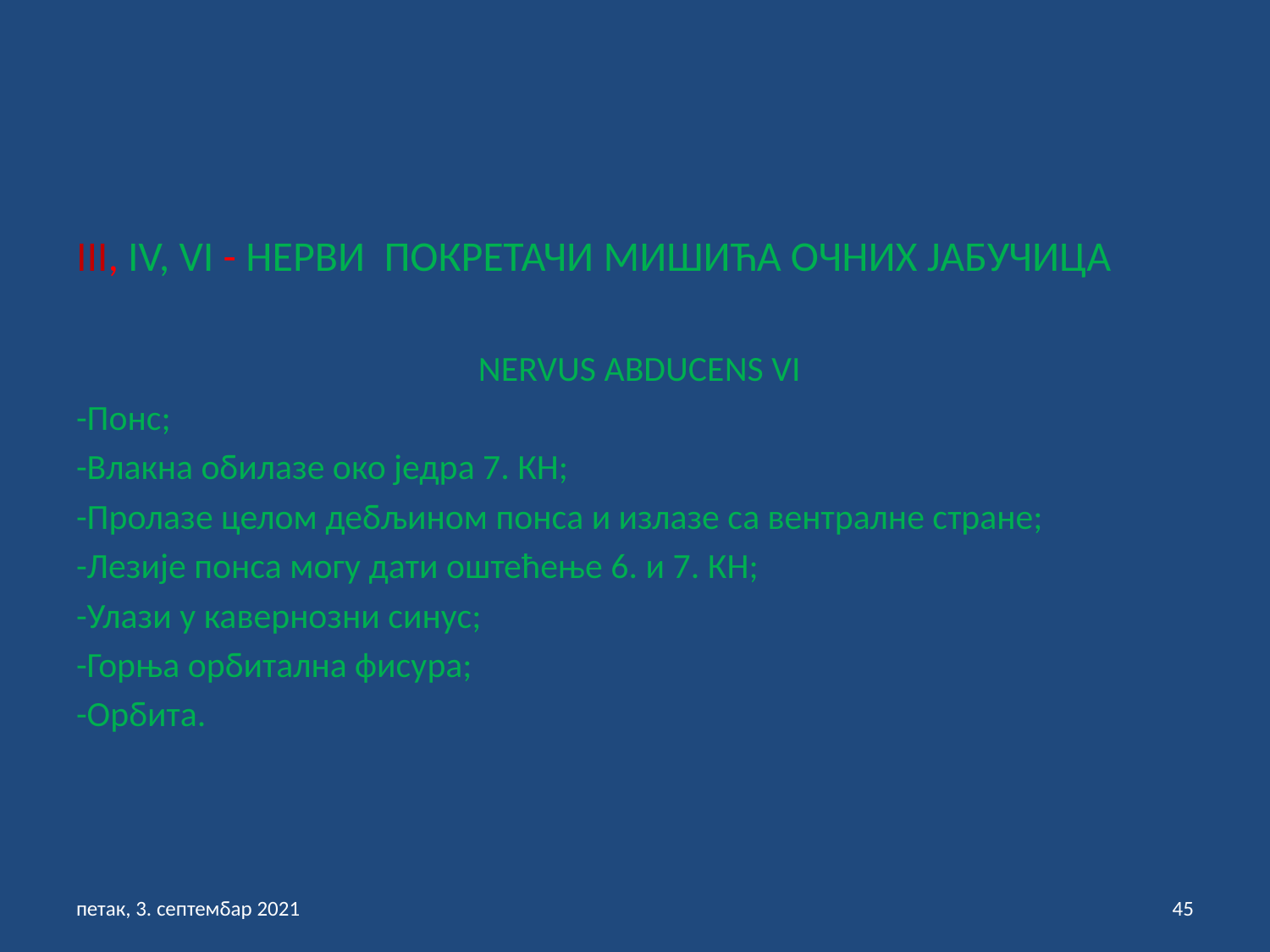

III, IV, VI - НЕРВИ  ПОКРЕТАЧИ МИШИЋА ОЧНИХ ЈАБУЧИЦА

                                                  NERVUS ABDUCENS VI
-Понс;
-Влакна обилазе око једра 7. КН;
-Пролазе целом дебљином понса и излазе са вентралне стране;
-Лезије понса могу дати оштећење 6. и 7. КН;
-Улази у кавернозни синус;
-Горња орбитална фисура;
-Орбита.
петак, 3. септембар 2021
45